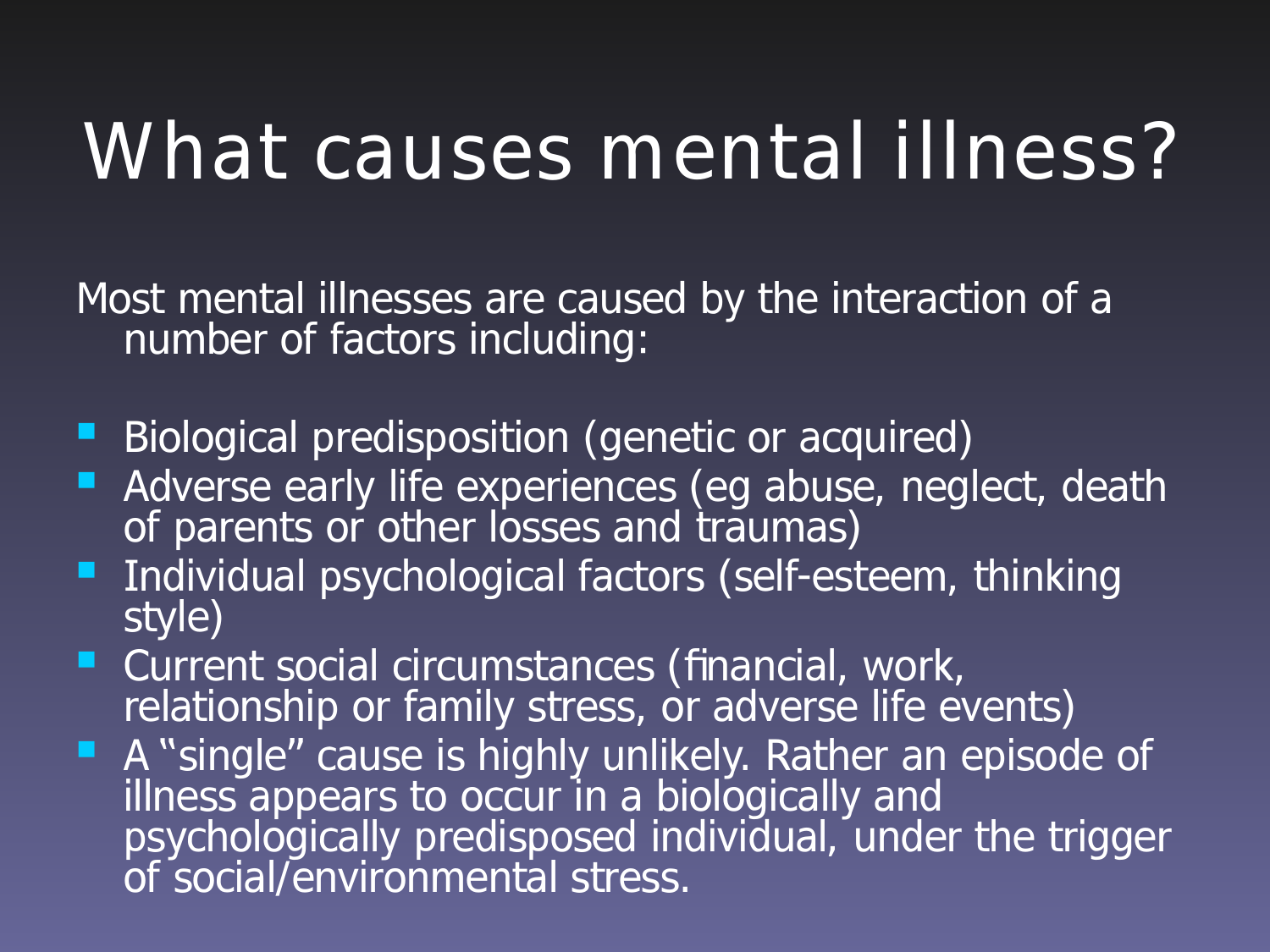

What causes mental illness?
Most mental illnesses are caused by the interaction of a number of factors including:

Biological predisposition (genetic or acquired)
Adverse early life experiences (eg abuse, neglect, death of parents or other losses and traumas)
Individual psychological factors (self-esteem, thinking style)
Current social circumstances (financial, work, relationship or family stress, or adverse life events)
A “single” cause is highly unlikely. Rather an episode of illness appears to occur in a biologically and psychologically predisposed individual, under the trigger of social/environmental stress.